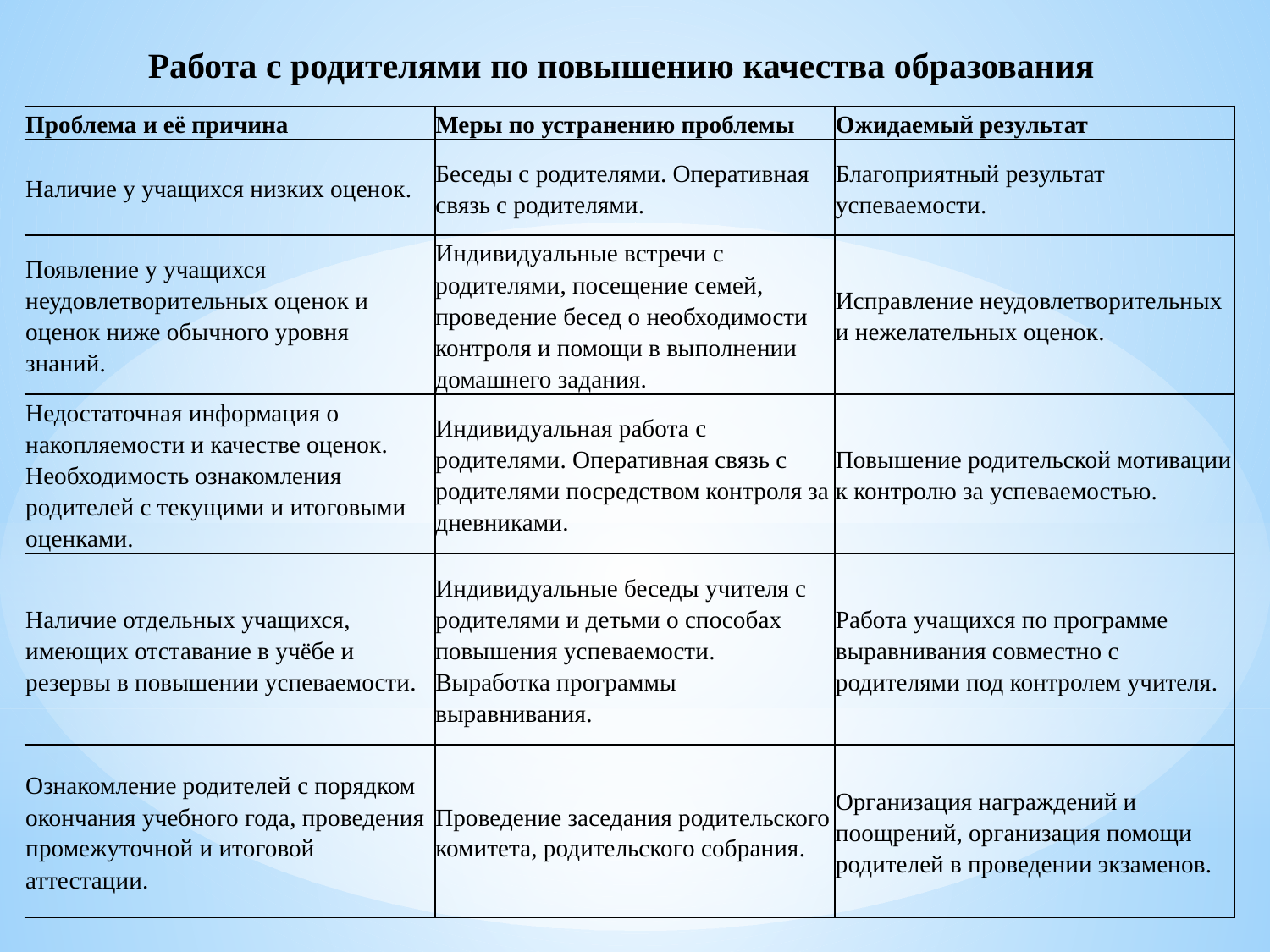

Работа с родителями по повышению качества образования

| Проблема и её причина | Меры по устранению проблемы | Ожидаемый результат |
| --- | --- | --- |
| Наличие у учащихся низких оценок. | Беседы с родителями. Оперативная связь с родителями. | Благоприятный результат успеваемости. |
| Появление у учащихся неудовлетворительных оценок и оценок ниже обычного уровня знаний. | Индивидуальные встречи с родителями, посещение семей, проведение бесед о необходимости контроля и помощи в выполнении домашнего задания. | Исправление неудовлетворительных и нежелательных оценок. |
| Недостаточная информация о накопляемости и качестве оценок. Необходимость ознакомления родителей с текущими и итоговыми оценками. | Индивидуальная работа с родителями. Оперативная связь с родителями посредством контроля за дневниками. | Повышение родительской мотивации к контролю за успеваемостью. |
| Наличие отдельных учащихся, имеющих отставание в учёбе и резервы в повышении успеваемости. | Индивидуальные беседы учителя с родителями и детьми о способах повышения успеваемости. Выработка программы выравнивания. | Работа учащихся по программе выравнивания совместно с родителями под контролем учителя. |
| Ознакомление родителей с порядком окончания учебного года, проведения промежуточной и итоговой аттестации. | Проведение заседания родительского комитета, родительского собрания. | Организация награждений и поощрений, организация помощи родителей в проведении экзаменов. |